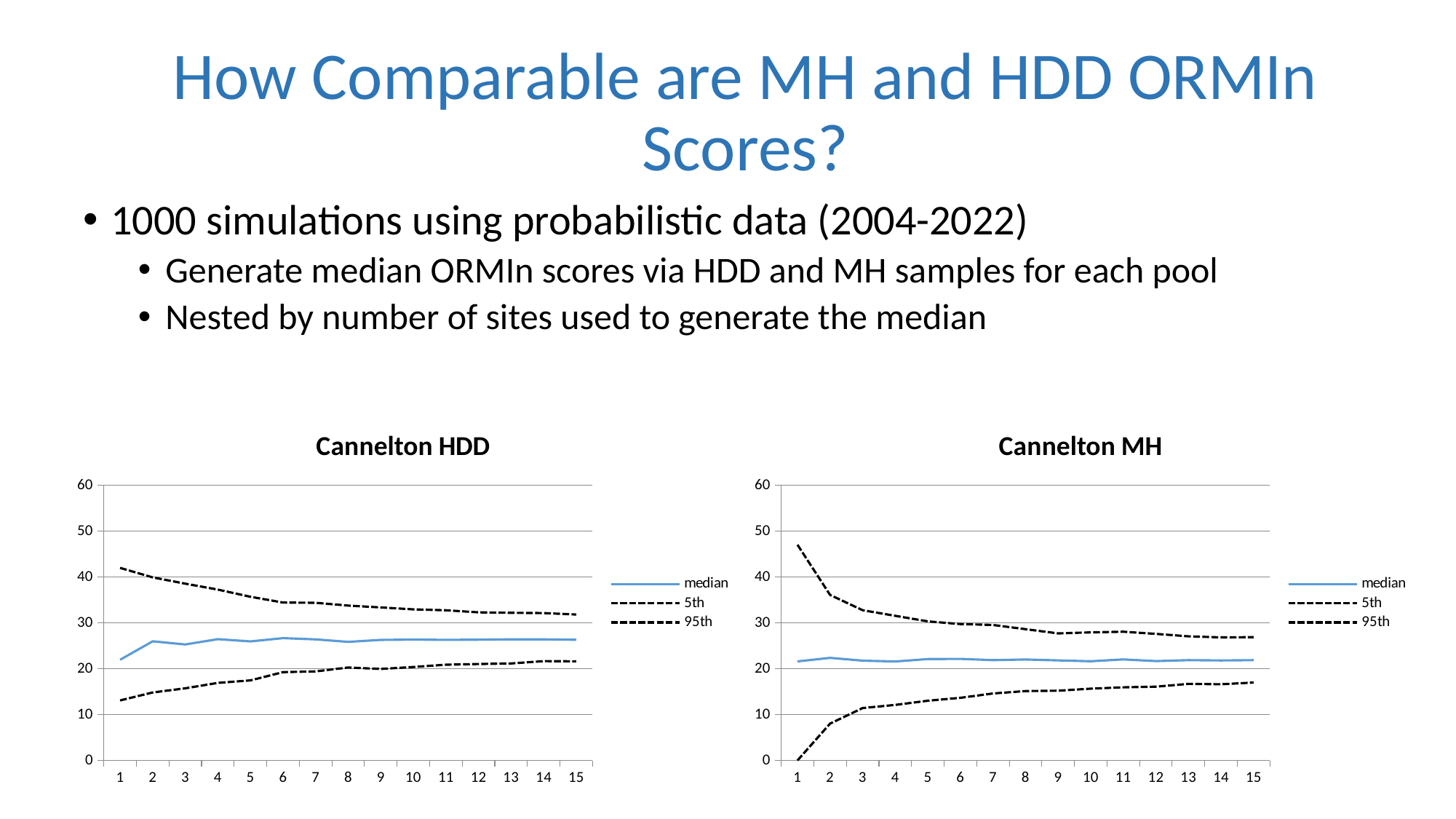

# How Comparable are MH and HDD ORMIn Scores?
1000 simulations using probabilistic data (2004-2022)
Generate median ORMIn scores via HDD and MH samples for each pool
Nested by number of sites used to generate the median

### Chart: Cannelton HDD

| Category | median | 5th | 95th |
|---|---|---|---|

### Chart: Cannelton MH

| Category | median | 5th | 95th |
|---|---|---|---|